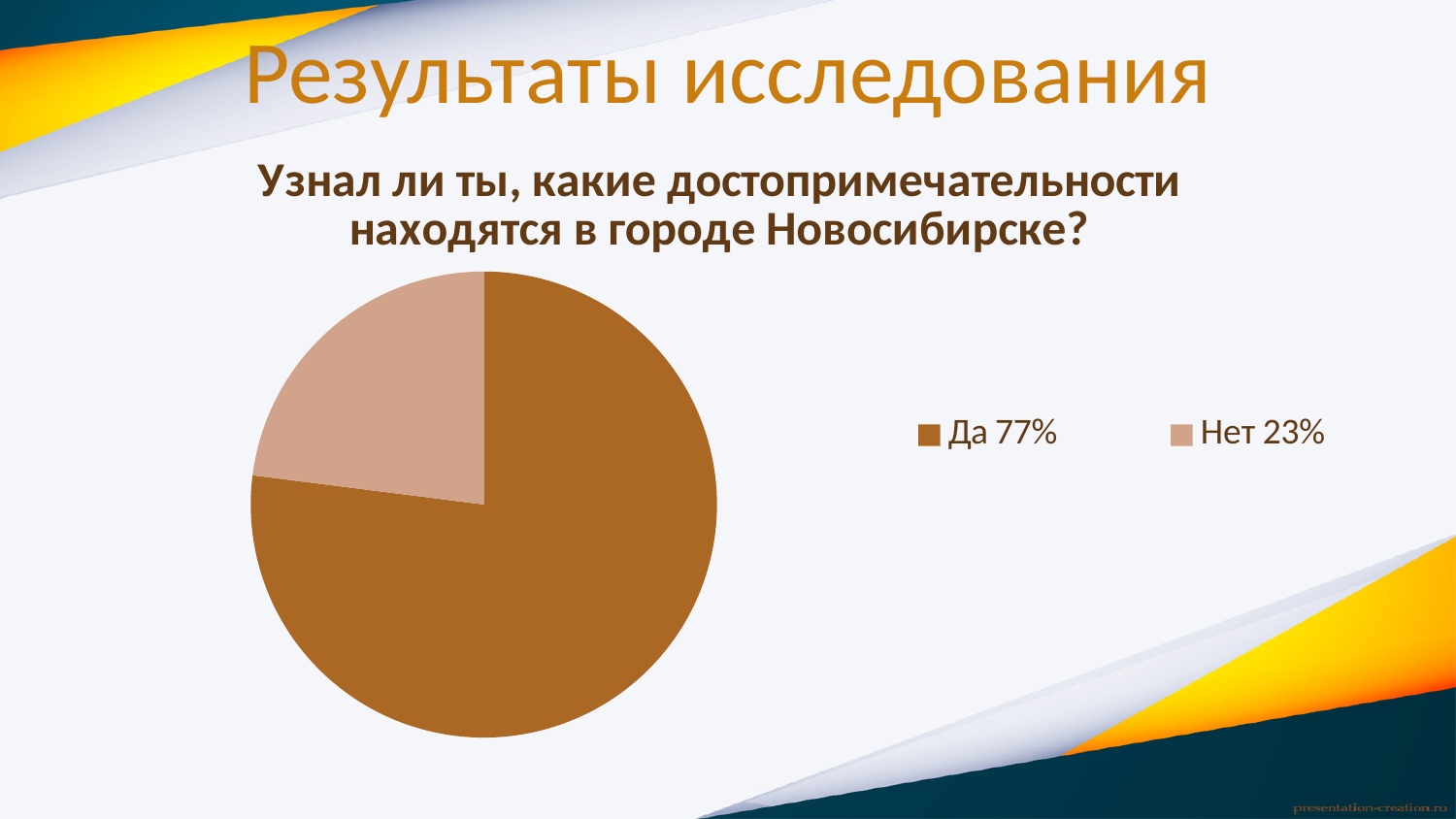

# Результаты исследования

### Chart: Узнал ли ты, какие достопримечательности находятся в городе Новосибирске?

| Category | Места проживания |  |
|---|---|---|
| Да 77% | 0.7700000000000008 | None |
| Нет 23% | 0.23 | None |